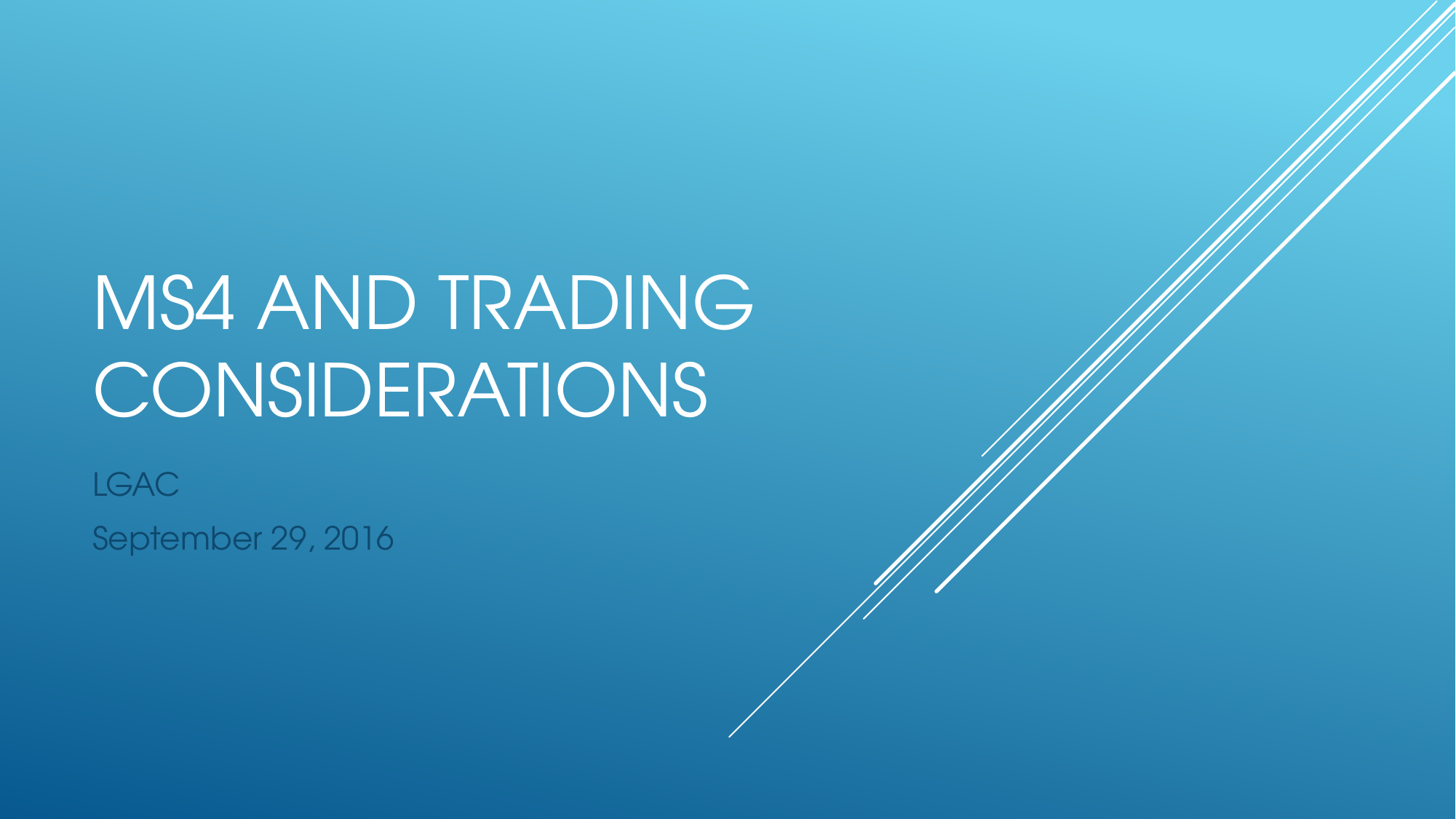

# MS4 and Trading Considerations
LGAC
September 29, 2016